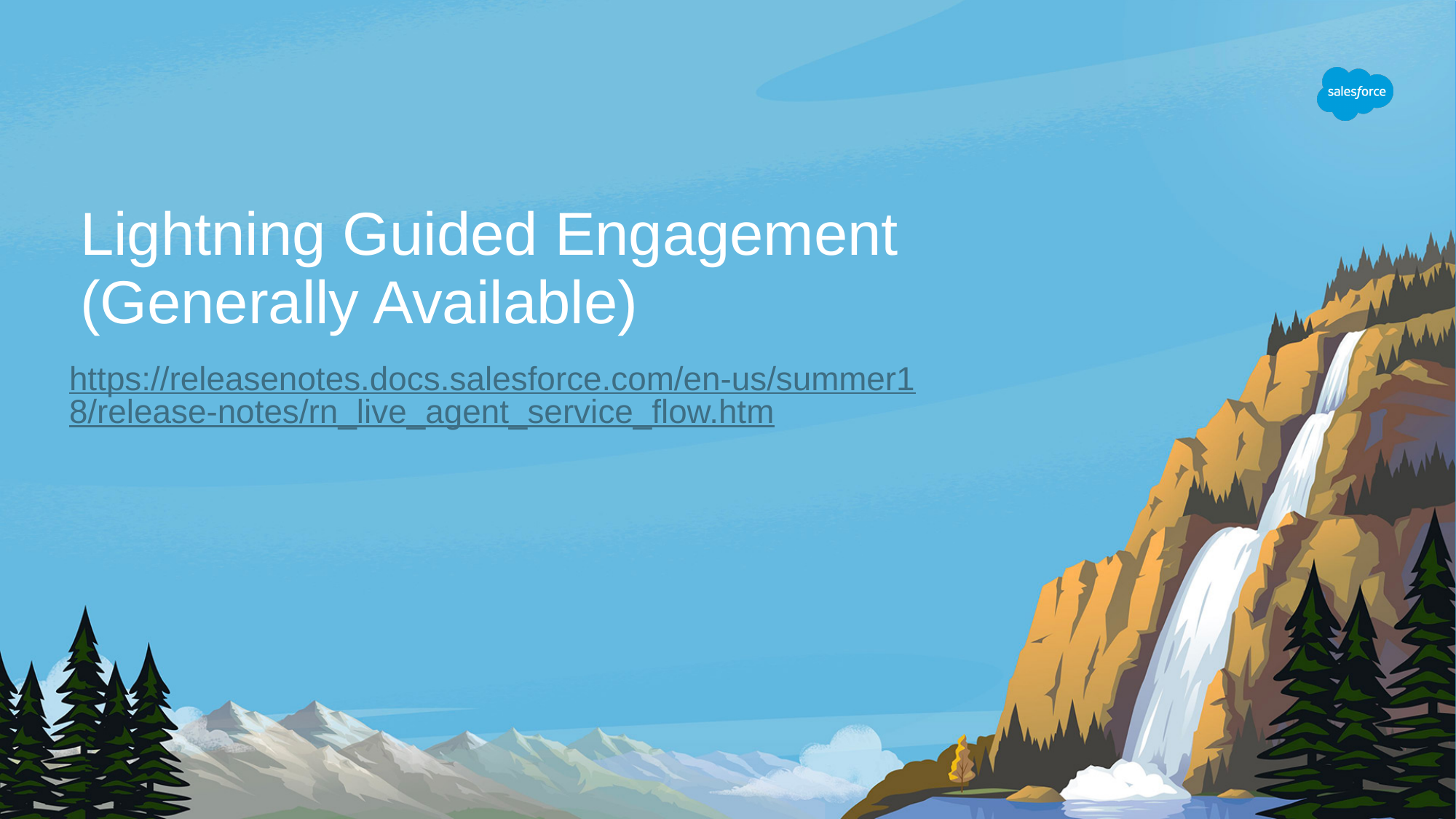

# Lightning Guided Engagement (Generally Available)
https://releasenotes.docs.salesforce.com/en-us/summer18/release-notes/rn_live_agent_service_flow.htm